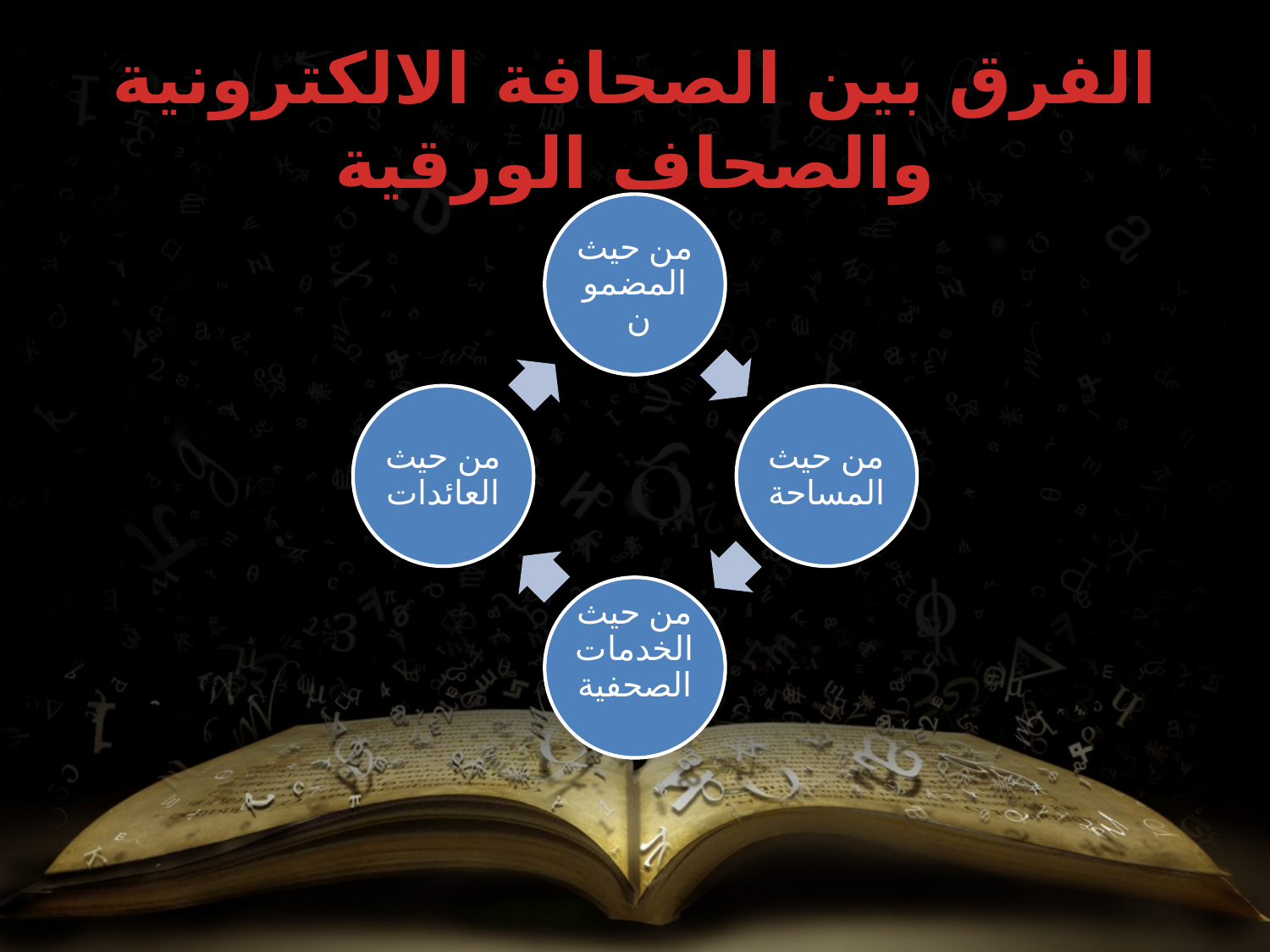

# الفرق بين الصحافة الالكترونية والصحاف الورقية
من حيث المضمون

من حيث المساحة

من حيث الخدمات الصحفية

من حيث العائدات